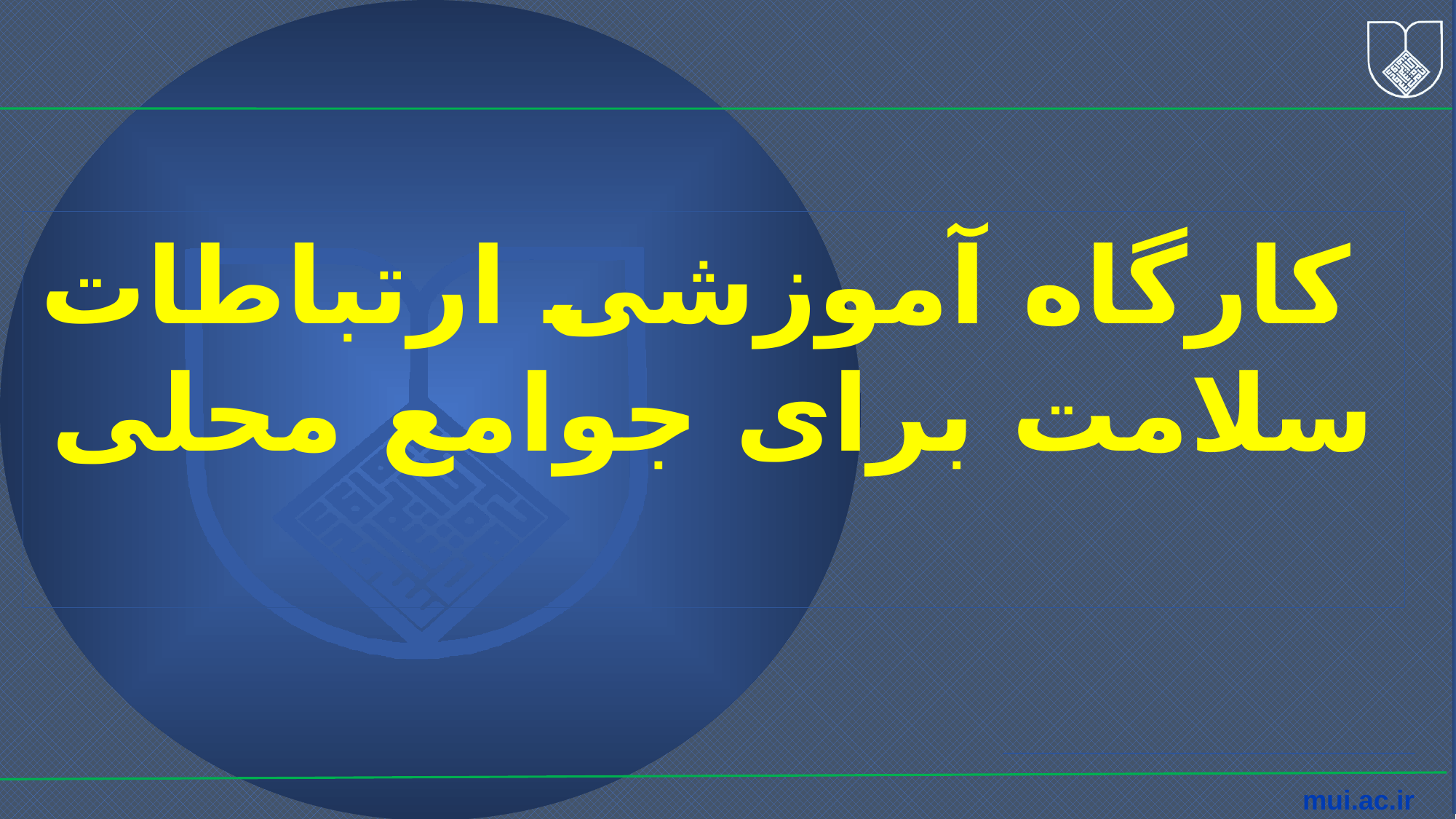

کارگاه آموزشی ارتباطات سلامت برای جوامع محلی